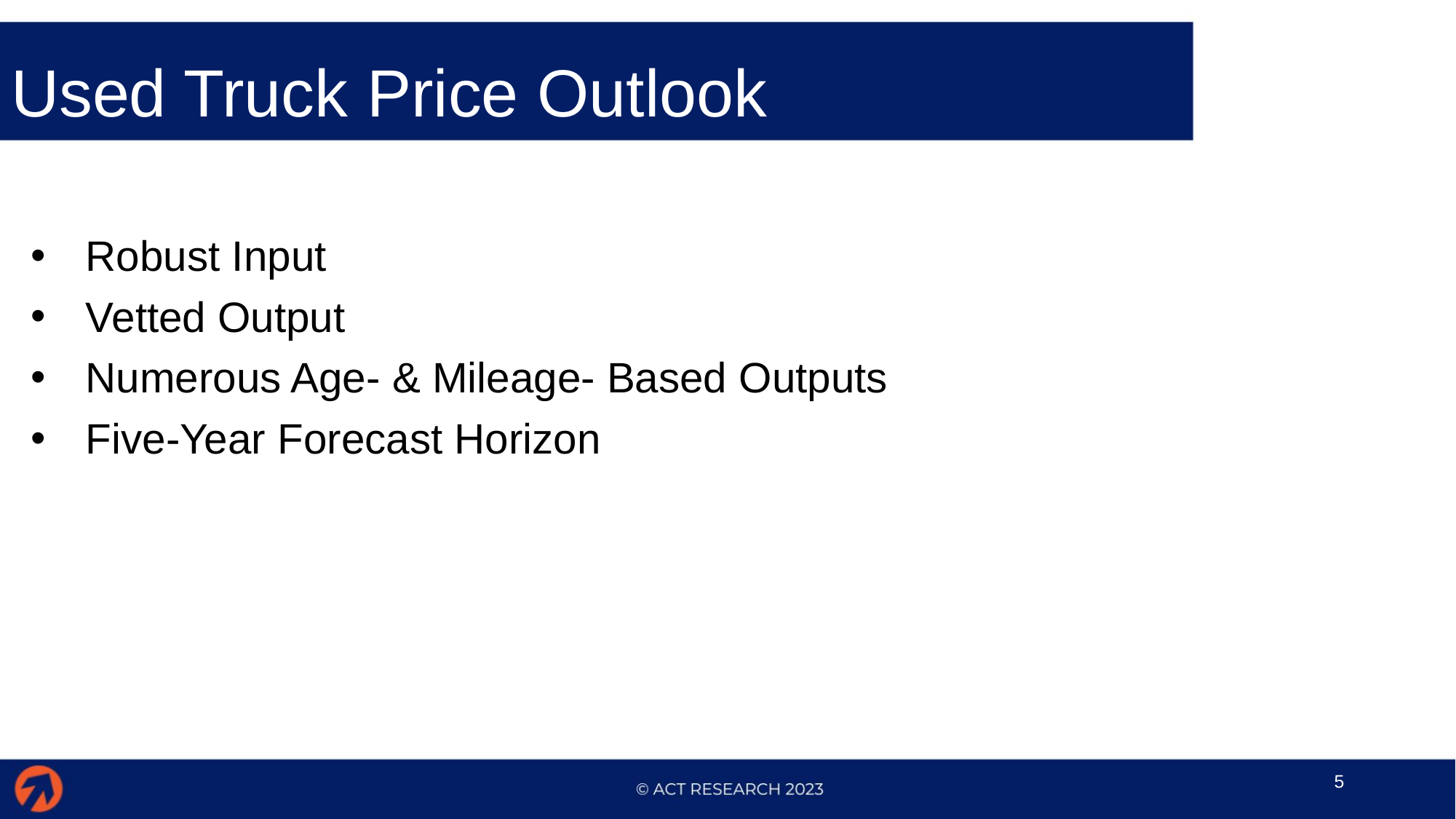

# Used Truck Price Outlook
Robust Input
Vetted Output
Numerous Age- & Mileage- Based Outputs
Five-Year Forecast Horizon
5